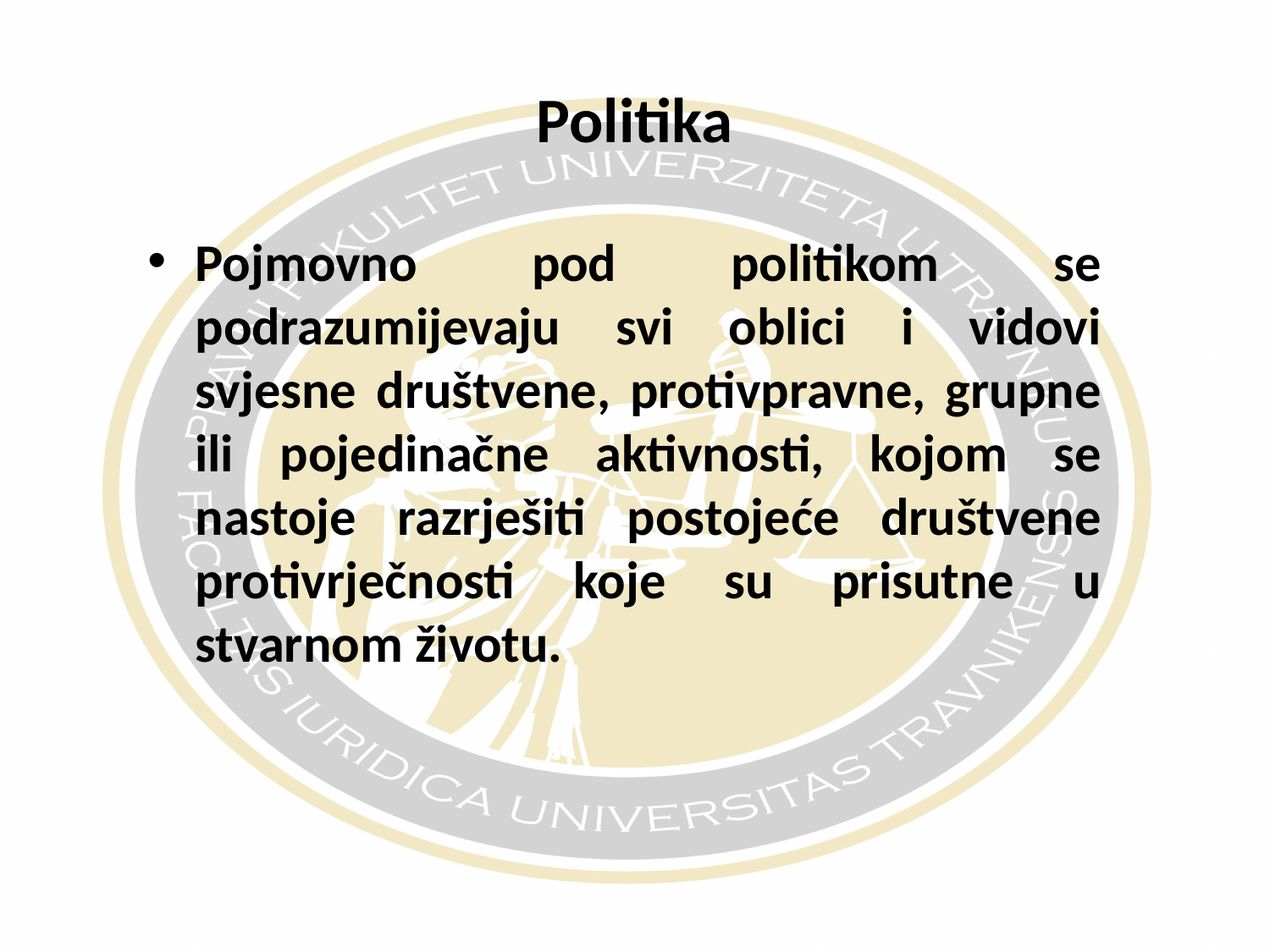

# Politika
Pojmovno pod politikom se podrazumijevaju svi oblici i vidovi svjesne društvene, protivpravne, grupne ili pojedinačne aktivnosti, kojom se nastoje razrješiti postojeće društvene protivrječnosti koje su prisutne u stvarnom životu.